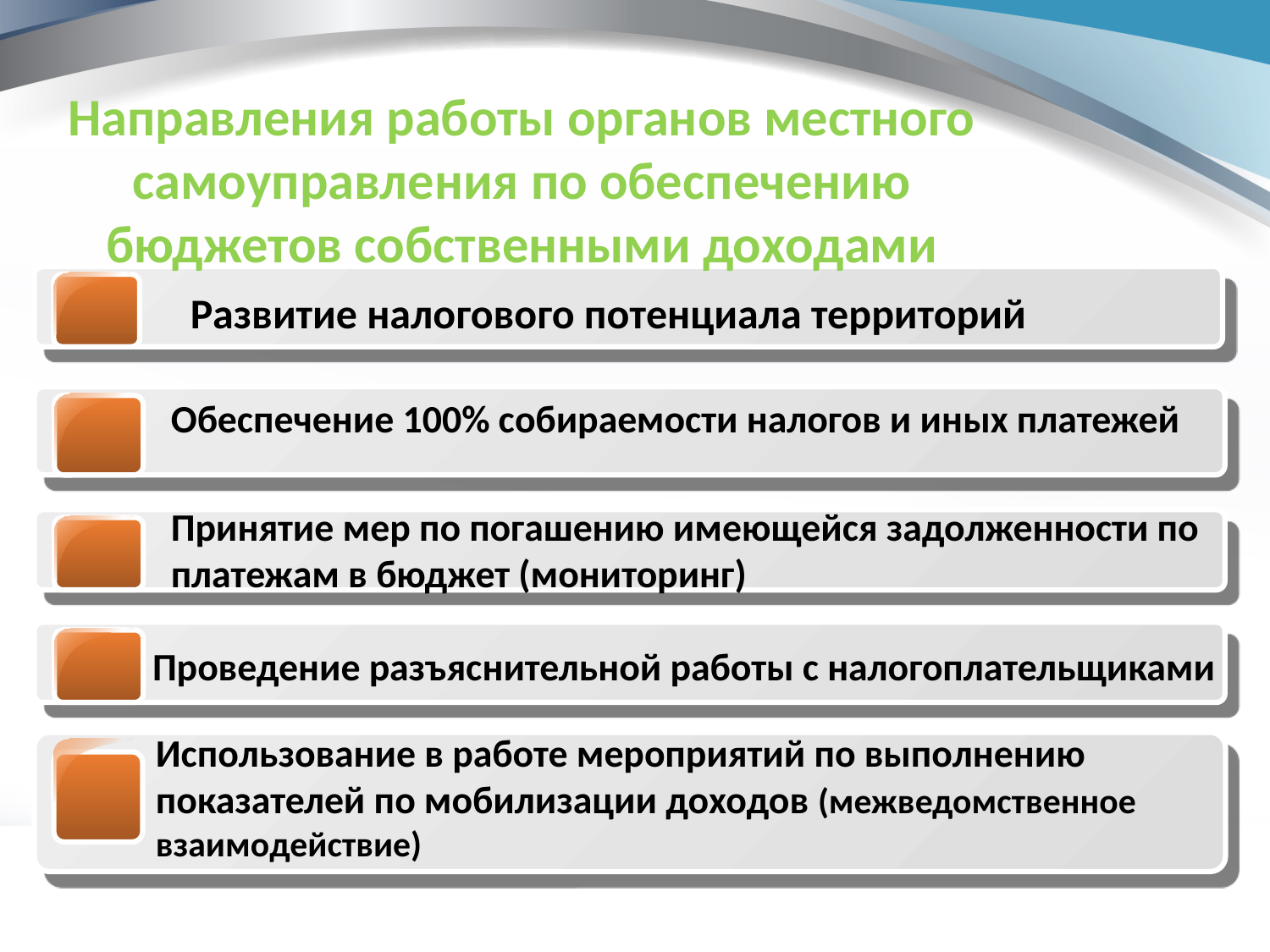

6
Направления работы органов местного самоуправления по обеспечению бюджетов собственными доходами

Развитие налогового потенциала территорий

Обеспечение 100% собираемости налогов и иных платежей

Принятие мер по погашению имеющейся задолженности по платежам в бюджет (мониторинг)

Проведение разъяснительной работы с налогоплательщиками
Использование в работе мероприятий по выполнению показателей по мобилизации доходов (межведомственное взаимодействие)